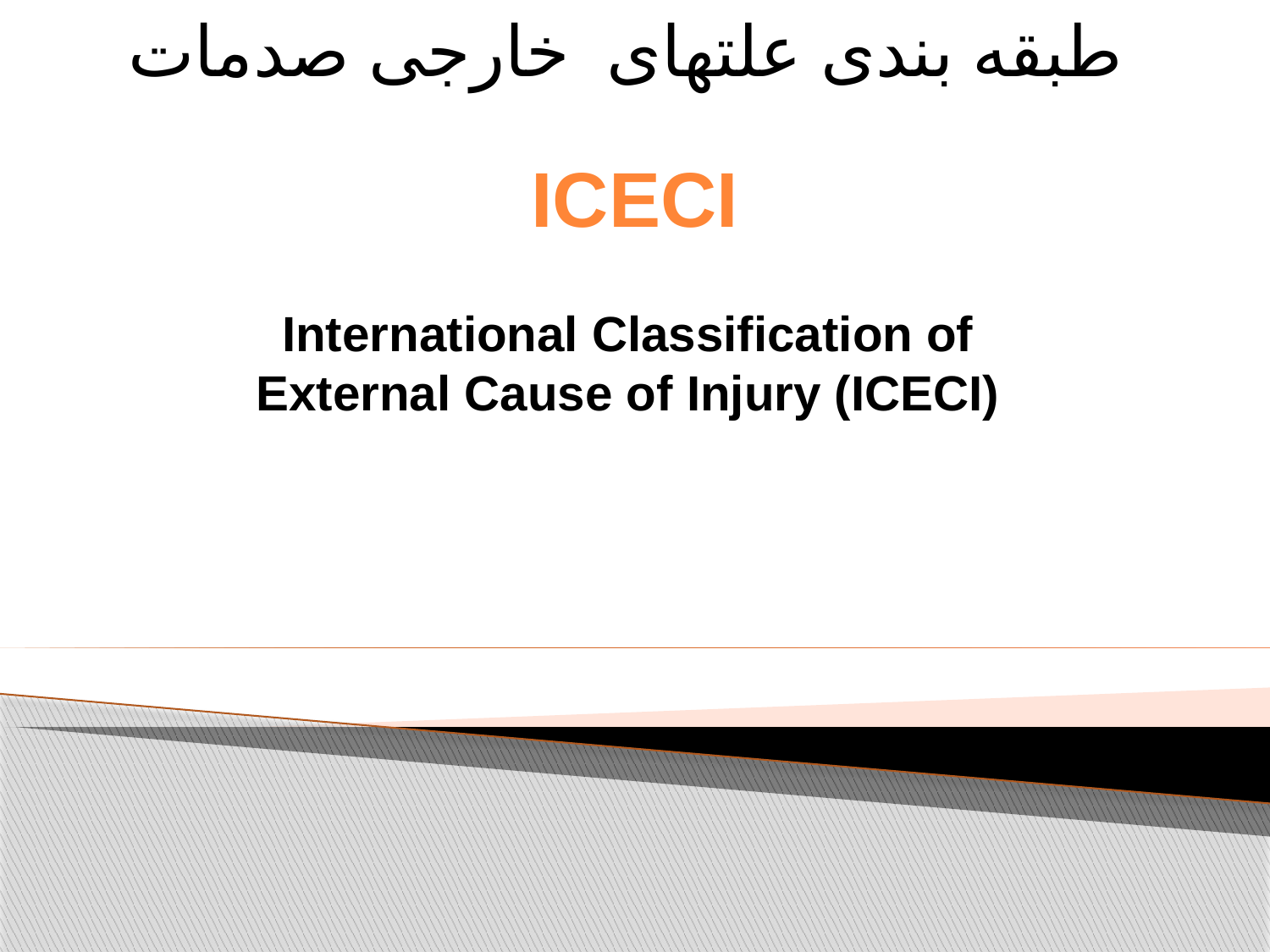

طبقه بندی علتهای  خارجی صدمات

ICECI

International Classification of
External Cause of Injury (ICECI)